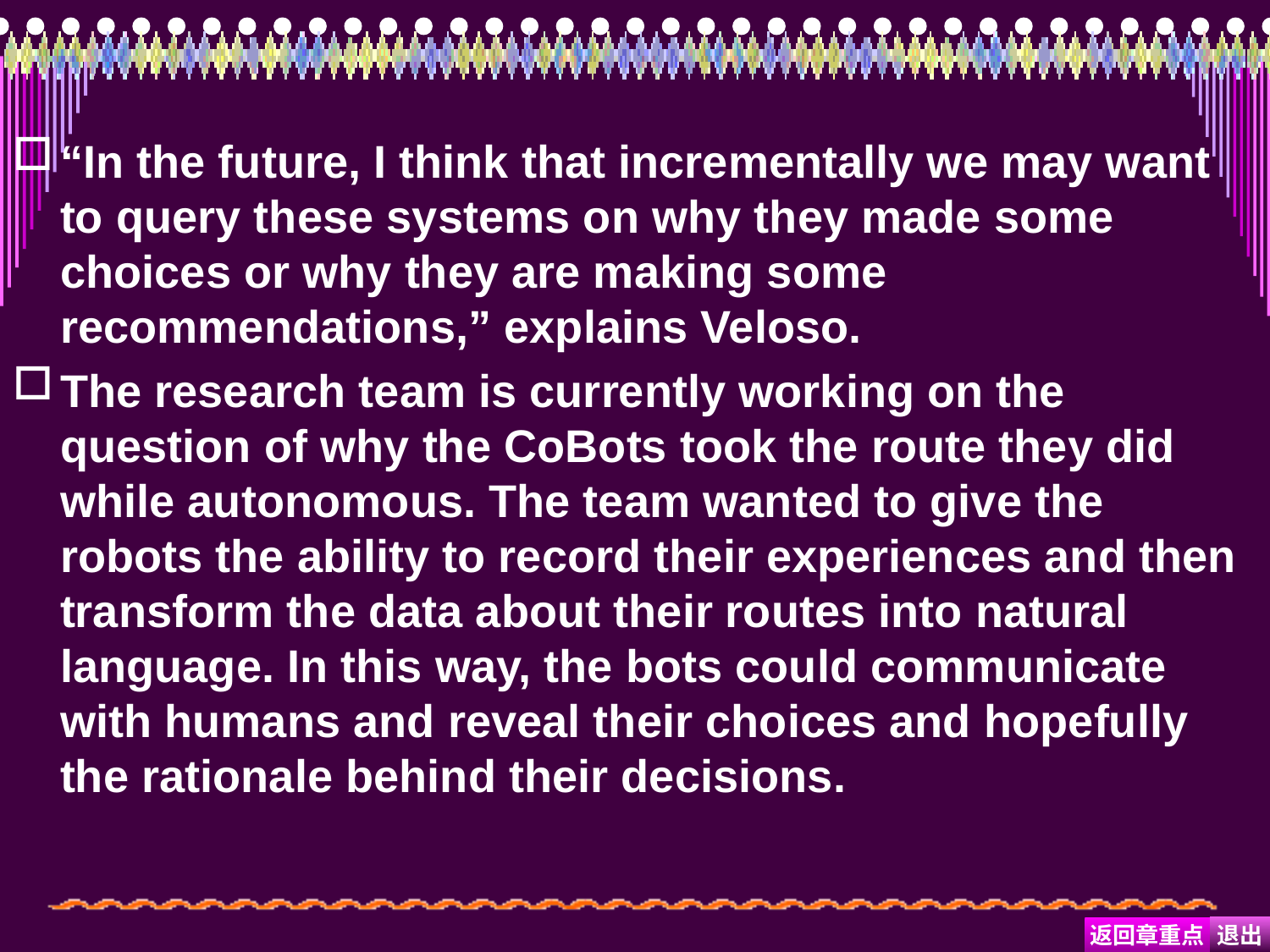

#
“In the future, I think that incrementally we may want to query these systems on why they made some choices or why they are making some recommendations,” explains Veloso.
The research team is currently working on the question of why the CoBots took the route they did while autonomous. The team wanted to give the robots the ability to record their experiences and then transform the data about their routes into natural language. In this way, the bots could communicate with humans and reveal their choices and hopefully the rationale behind their decisions.